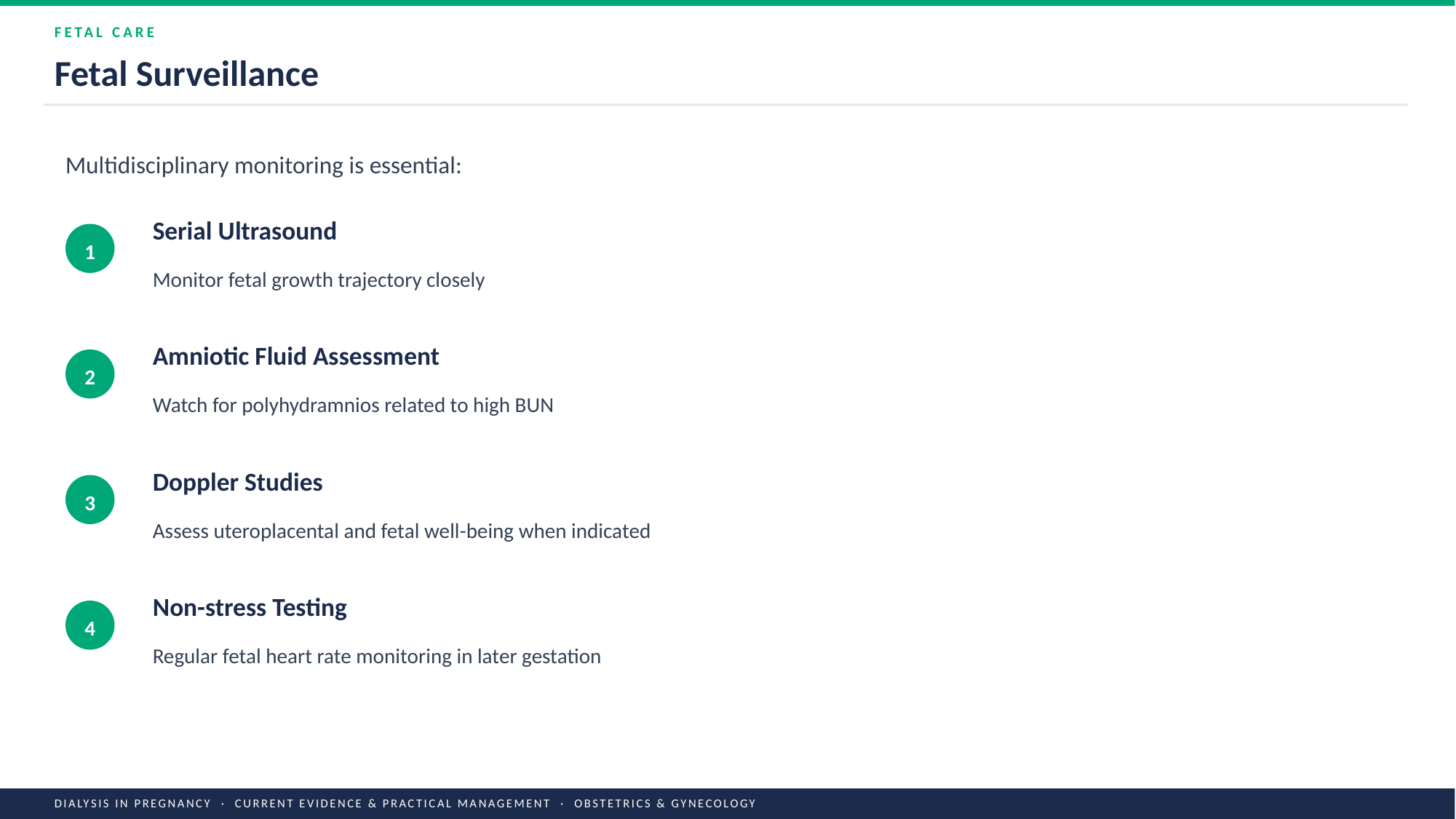

FETAL CARE
Fetal Surveillance

Multidisciplinary monitoring is essential:
Serial Ultrasound

1
Monitor fetal growth trajectory closely
Amniotic Fluid Assessment

2
Watch for polyhydramnios related to high BUN
Doppler Studies

3
Assess uteroplacental and fetal well-being when indicated
Non-stress Testing

4
Regular fetal heart rate monitoring in later gestation

DIALYSIS IN PREGNANCY  ·  CURRENT EVIDENCE & PRACTICAL MANAGEMENT  ·  OBSTETRICS & GYNECOLOGY